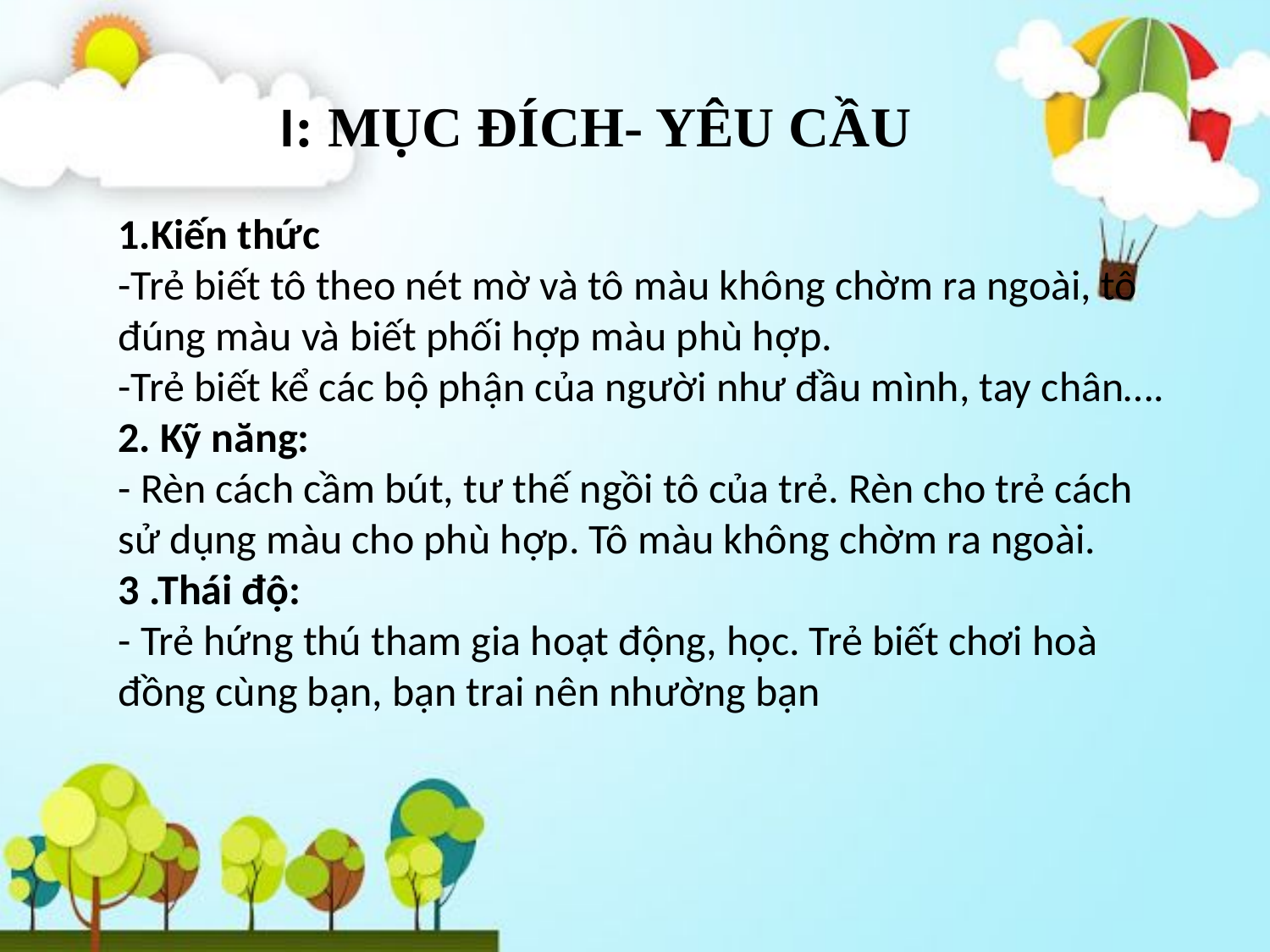

I: MỤC ĐÍCH- YÊU CẦU
1.Kiến thức
-Trẻ biết tô theo nét mờ và tô màu không chờm ra ngoài, tô đúng màu và biết phối hợp màu phù hợp.
-Trẻ biết kể các bộ phận của người như đầu mình, tay chân….
2. Kỹ năng:
- Rèn cách cầm bút, tư thế ngồi tô của trẻ. Rèn cho trẻ cách sử dụng màu cho phù hợp. Tô màu không chờm ra ngoài.
3 .Thái độ:
- Trẻ hứng thú tham gia hoạt động, học. Trẻ biết chơi hoà đồng cùng bạn, bạn trai nên nhường bạn